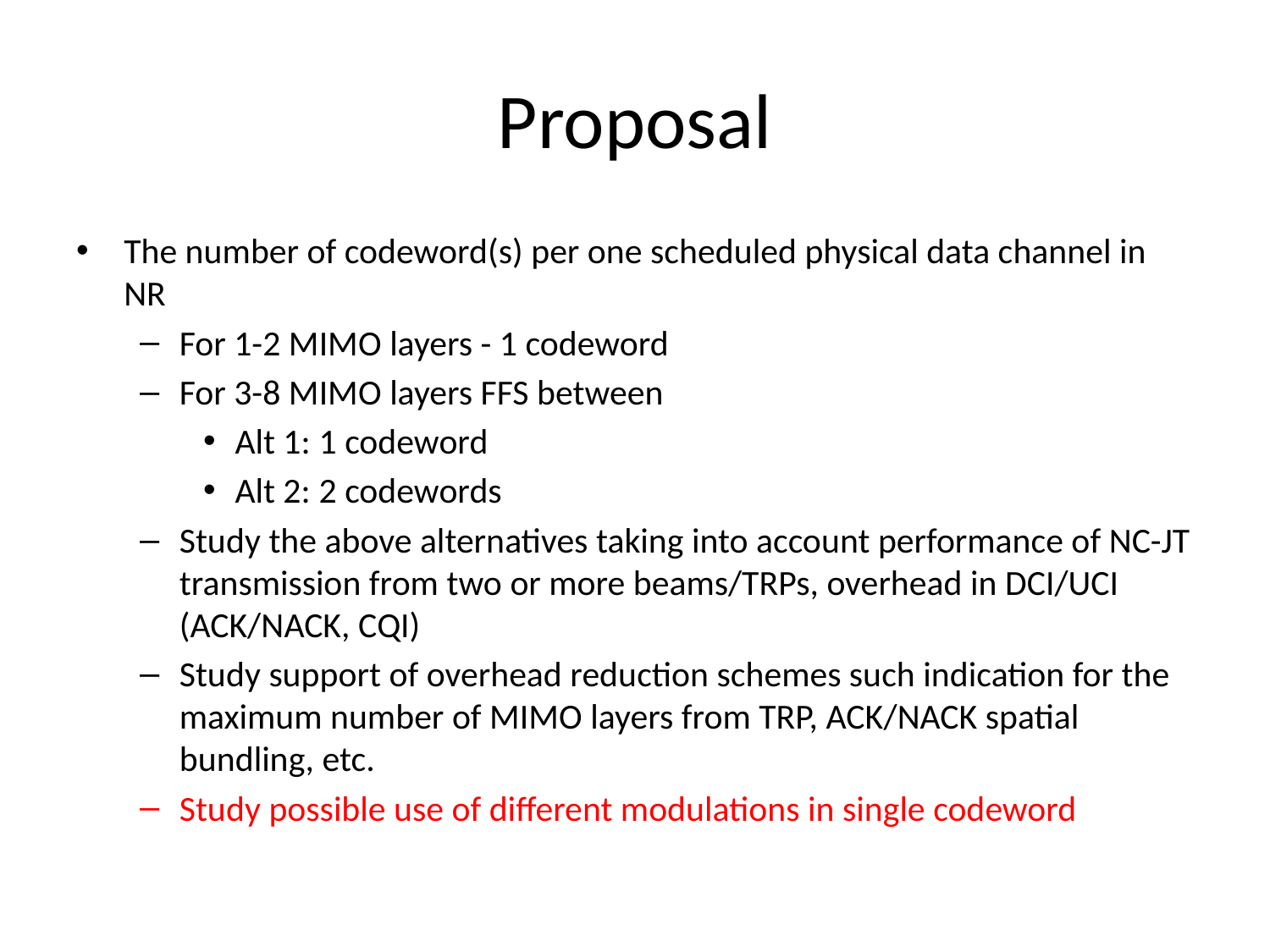

# Proposal
The number of codeword(s) per one scheduled physical data channel in NR
For 1-2 MIMO layers - 1 codeword
For 3-8 MIMO layers FFS between
Alt 1: 1 codeword
Alt 2: 2 codewords
Study the above alternatives taking into account performance of NC-JT transmission from two or more beams/TRPs, overhead in DCI/UCI (ACK/NACK, CQI)
Study support of overhead reduction schemes such indication for the maximum number of MIMO layers from TRP, ACK/NACK spatial bundling, etc.
Study possible use of different modulations in single codeword